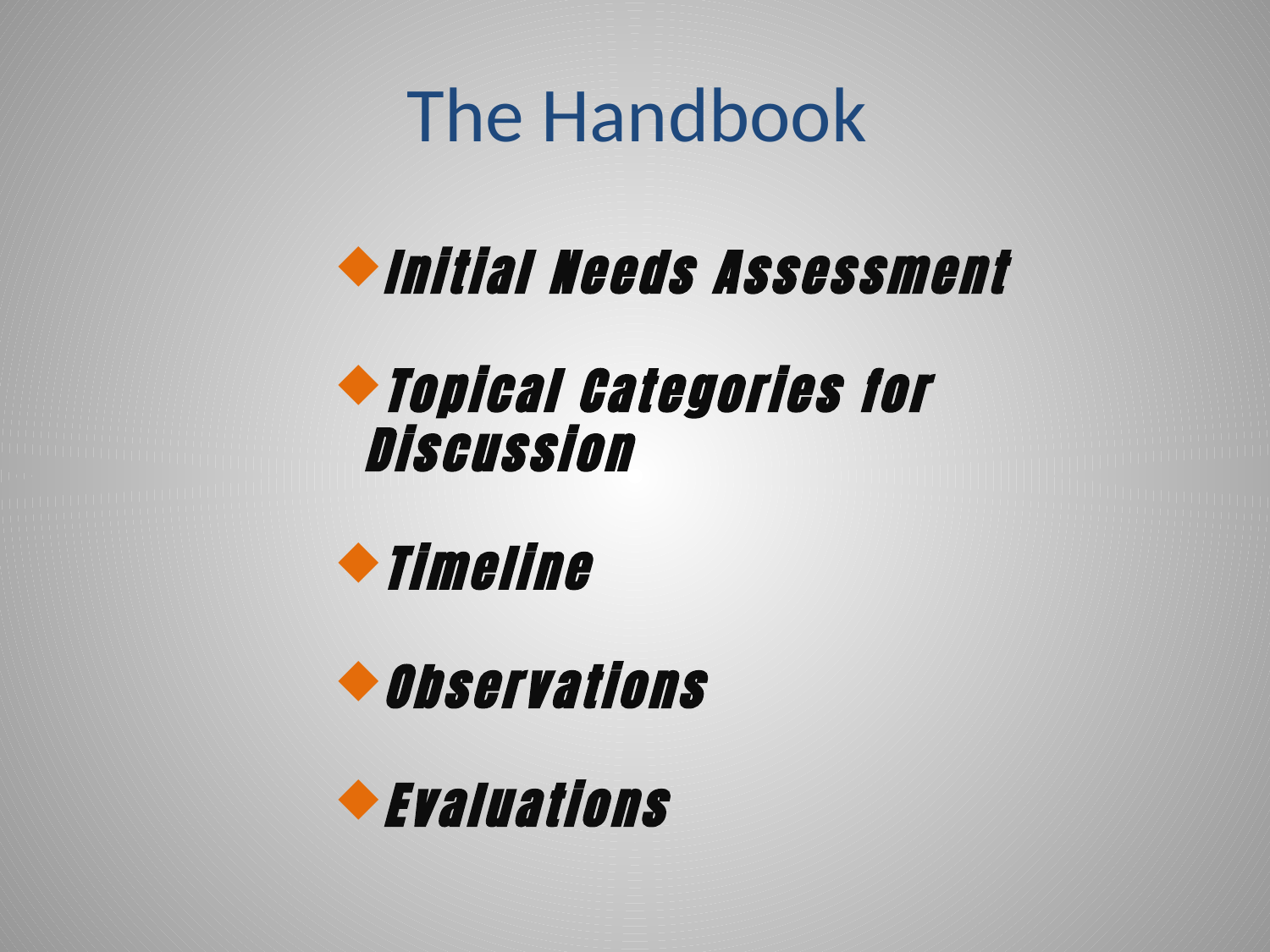

The Handbook
Initial Needs Assessment

Topical Categories for Discussion

Timeline

Observations

Evaluations